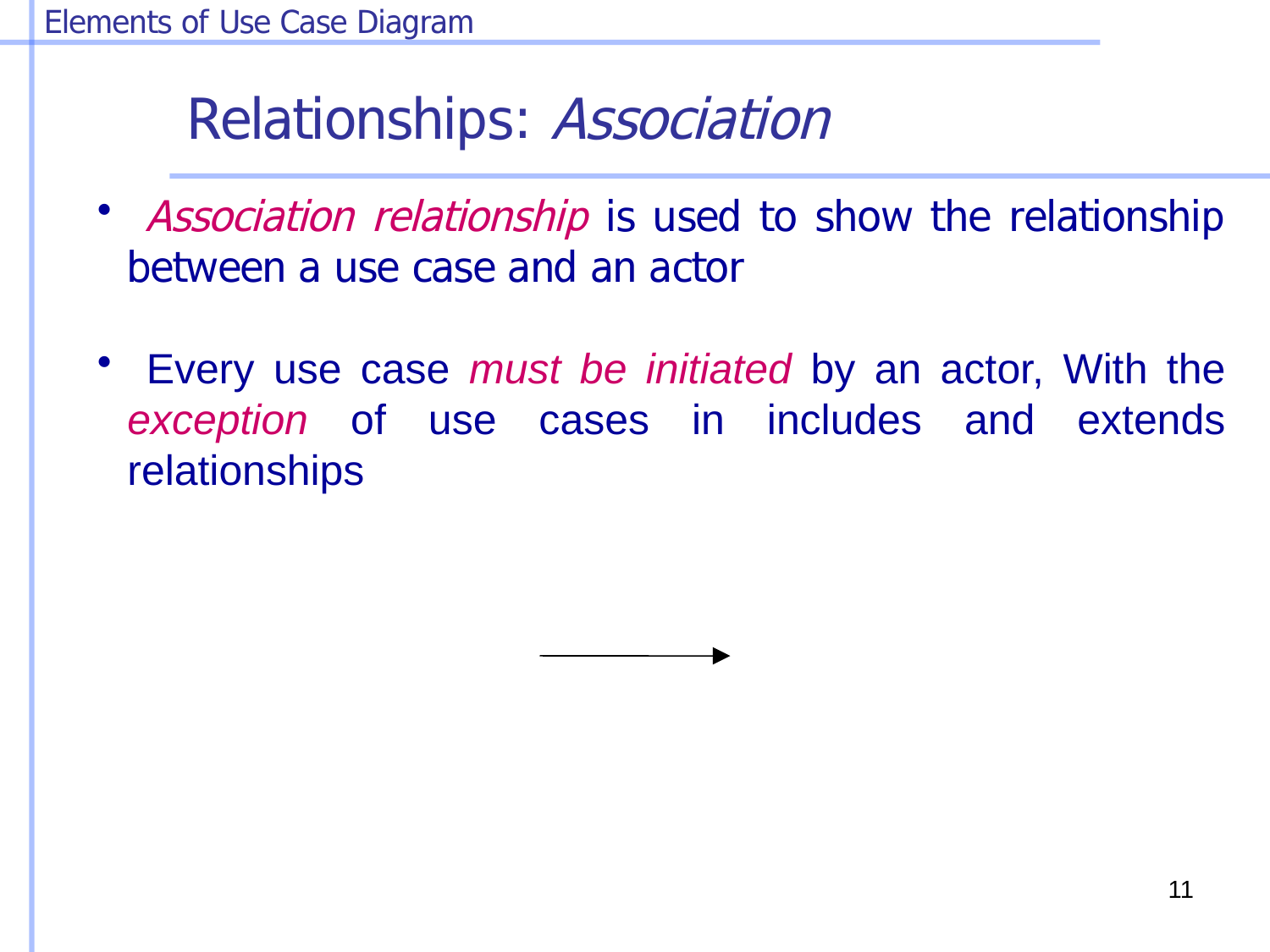

Elements of Use Case Diagram

Relationships: Association

 Association relationship is used to show the relationship between a use case and an actor

 Every use case must be initiated by an actor, With the exception of use cases in includes and extends relationships

11